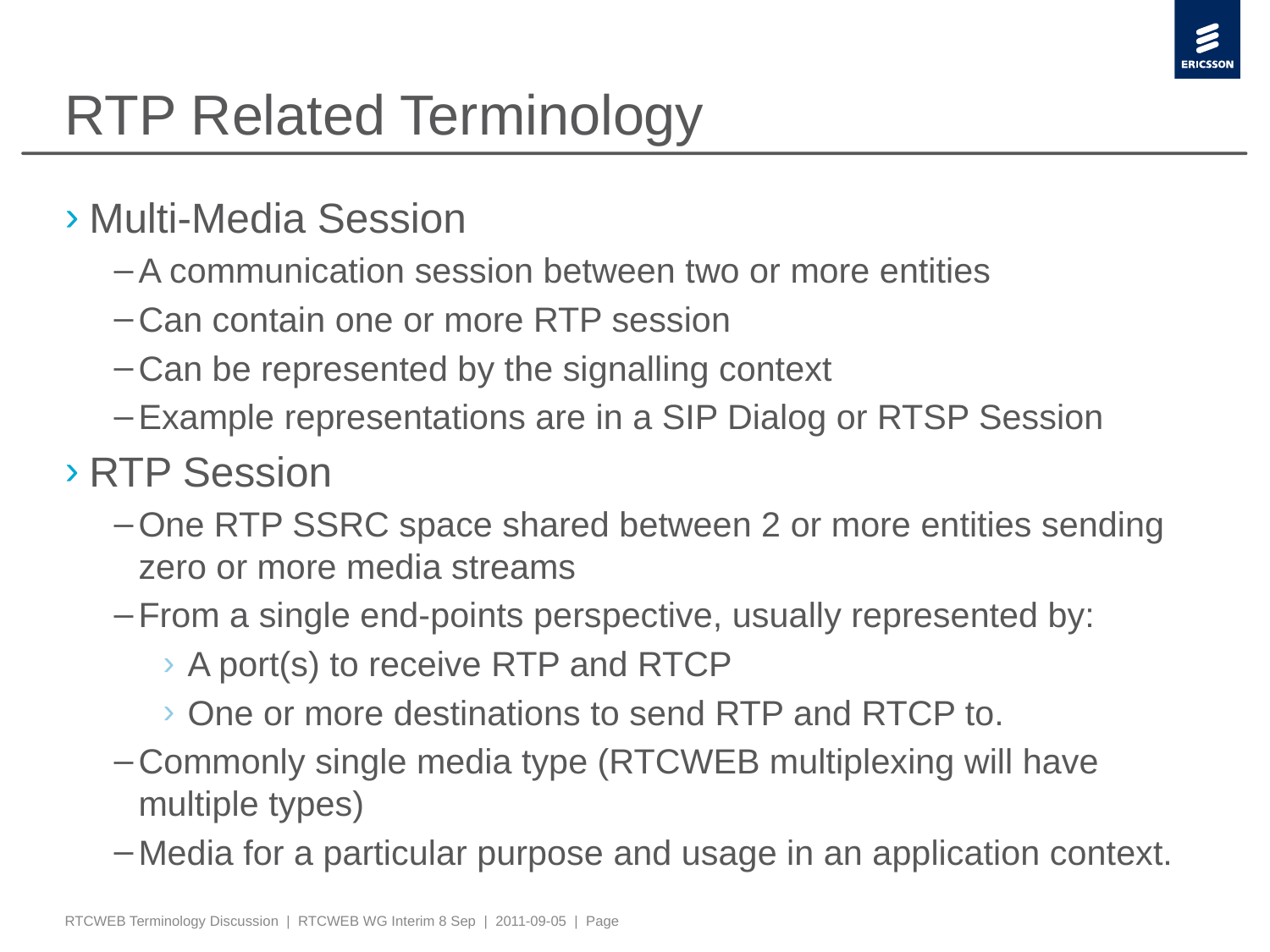

# RTP Related Terminology
Multi-Media Session
A communication session between two or more entities
Can contain one or more RTP session
Can be represented by the signalling context
Example representations are in a SIP Dialog or RTSP Session
RTP Session
One RTP SSRC space shared between 2 or more entities sending zero or more media streams
From a single end-points perspective, usually represented by:
A port(s) to receive RTP and RTCP
One or more destinations to send RTP and RTCP to.
Commonly single media type (RTCWEB multiplexing will have multiple types)
Media for a particular purpose and usage in an application context.